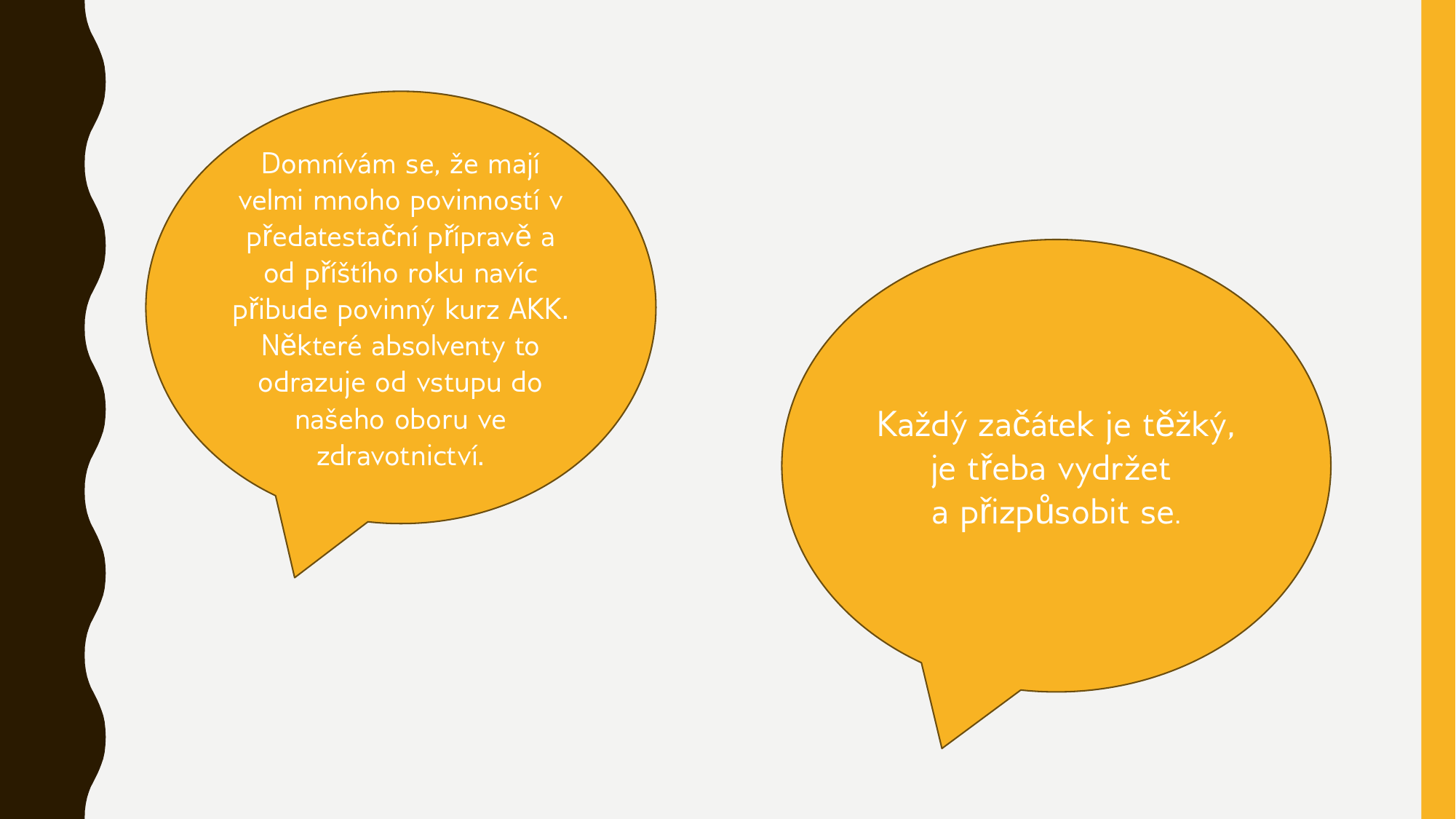

Domnívám se, že mají velmi mnoho povinností v předatestační přípravě a od příštího roku navíc přibude povinný kurz AKK. Některé absolventy to odrazuje od vstupu do našeho oboru ve zdravotnictví.
Každý začátek je těžký, je třeba vydržet
a přizpůsobit se.